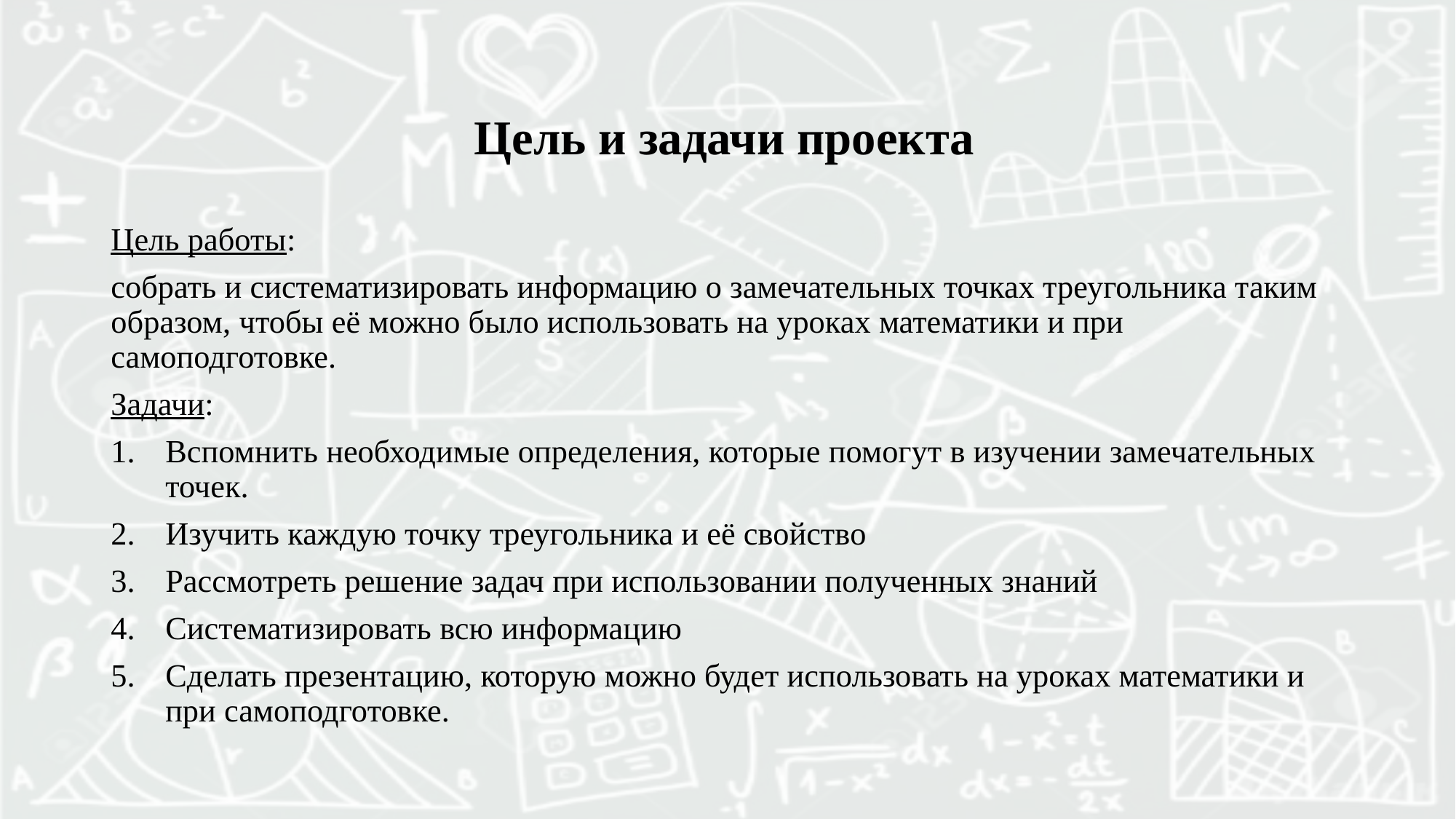

# Цель и задачи проекта
Цель работы:
собрать и систематизировать информацию о замечательных точках треугольника таким образом, чтобы её можно было использовать на уроках математики и при самоподготовке.
Задачи:
Вспомнить необходимые определения, которые помогут в изучении замечательных точек.
Изучить каждую точку треугольника и её свойство
Рассмотреть решение задач при использовании полученных знаний
Систематизировать всю информацию
Сделать презентацию, которую можно будет использовать на уроках математики и при самоподготовке.